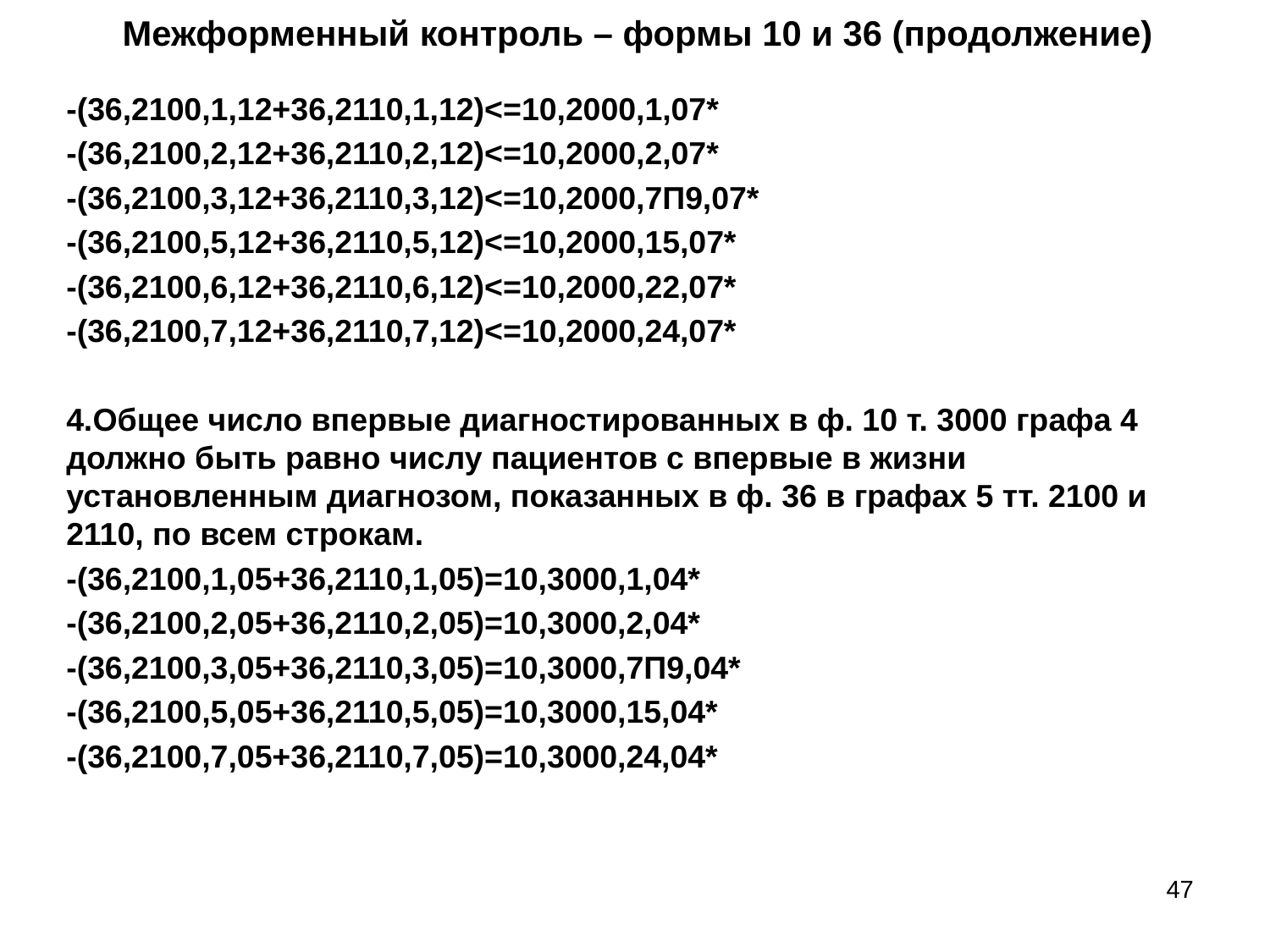

# Межформенный контроль – формы 10 и 36 (продолжение)
-(36,2100,1,12+36,2110,1,12)<=10,2000,1,07*
-(36,2100,2,12+36,2110,2,12)<=10,2000,2,07*
-(36,2100,3,12+36,2110,3,12)<=10,2000,7П9,07*
-(36,2100,5,12+36,2110,5,12)<=10,2000,15,07*
-(36,2100,6,12+36,2110,6,12)<=10,2000,22,07*
-(36,2100,7,12+36,2110,7,12)<=10,2000,24,07*

4.Общее число впервые диагностированных в ф. 10 т. 3000 графа 4 должно быть равно числу пациентов с впервые в жизни установленным диагнозом, показанных в ф. 36 в графах 5 тт. 2100 и 2110, по всем строкам.
-(36,2100,1,05+36,2110,1,05)=10,3000,1,04*
-(36,2100,2,05+36,2110,2,05)=10,3000,2,04*
-(36,2100,3,05+36,2110,3,05)=10,3000,7П9,04*
-(36,2100,5,05+36,2110,5,05)=10,3000,15,04*
-(36,2100,7,05+36,2110,7,05)=10,3000,24,04*

47